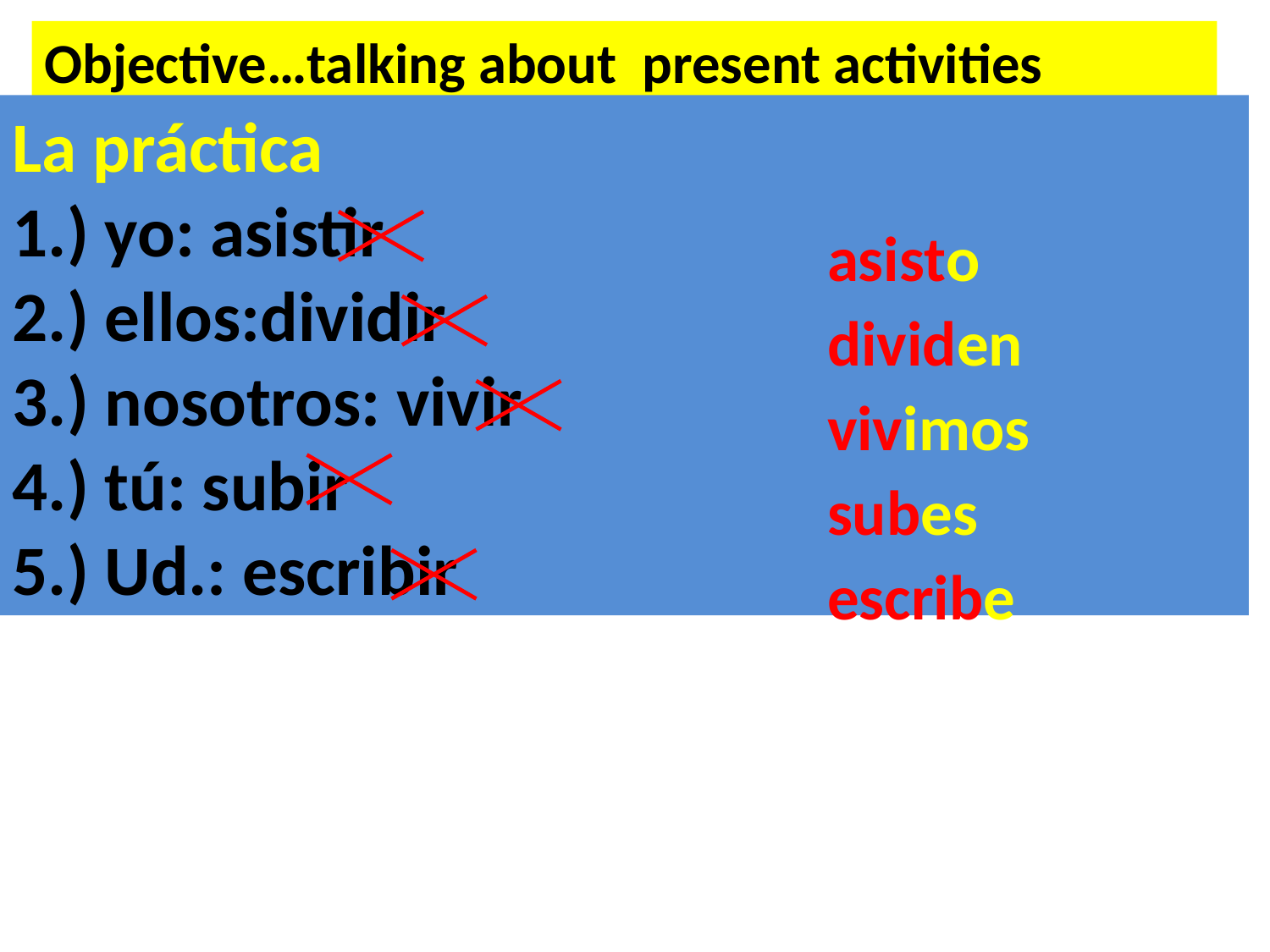

Objective…talking about  present activities
La práctica
1.) yo: asistir
2.) ellos:dividir
3.) nosotros: vivir
4.) tú: subir
5.) Ud.: escribir

asisto

dividen

vivimos

subes

escribe